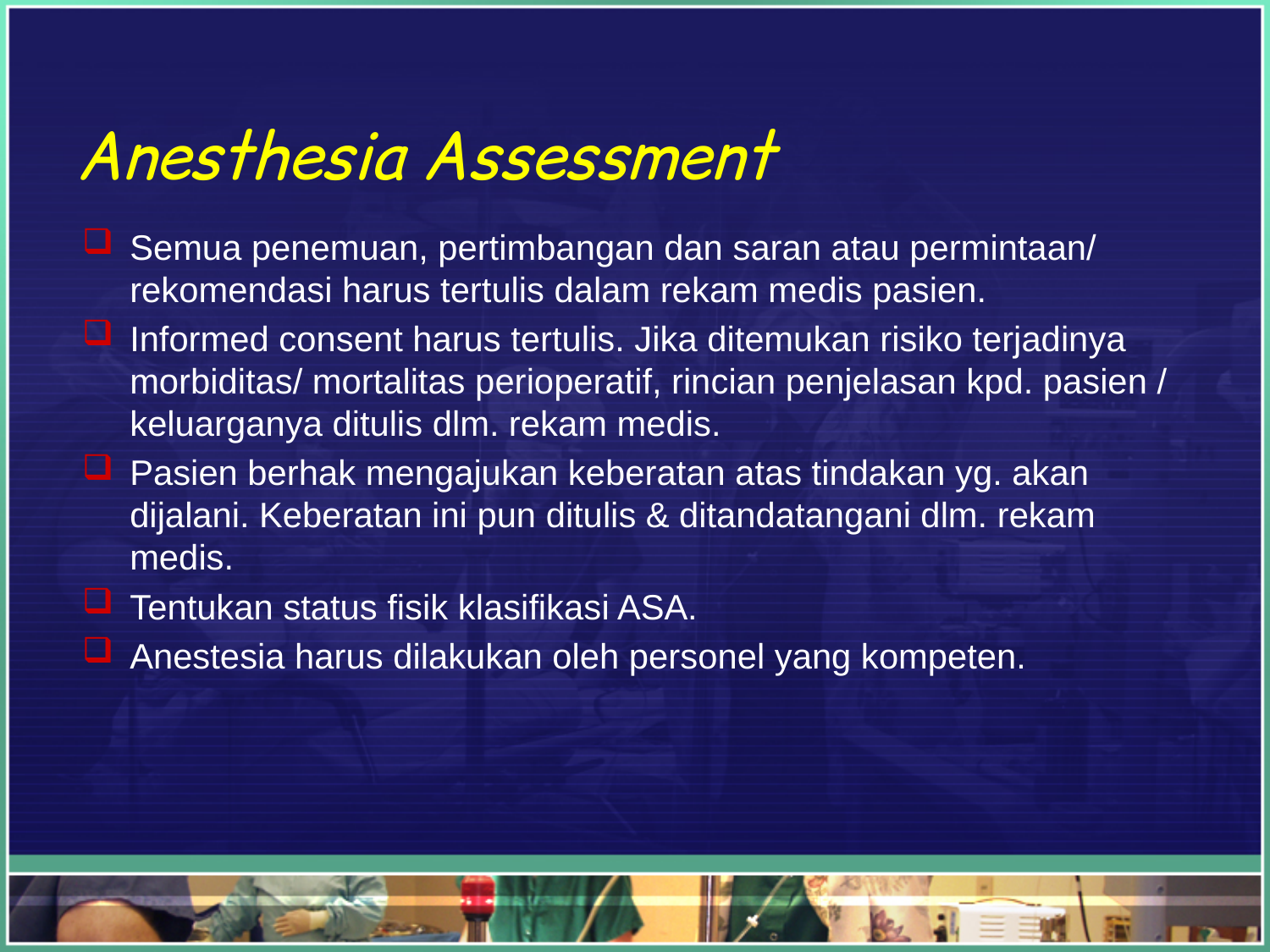

# Anesthesia Assessment
Semua penemuan, pertimbangan dan saran atau permintaan/ rekomendasi harus tertulis dalam rekam medis pasien.
Informed consent harus tertulis. Jika ditemukan risiko terjadinya morbiditas/ mortalitas perioperatif, rincian penjelasan kpd. pasien / keluarganya ditulis dlm. rekam medis.
Pasien berhak mengajukan keberatan atas tindakan yg. akan dijalani. Keberatan ini pun ditulis & ditandatangani dlm. rekam medis.
Tentukan status fisik klasifikasi ASA.
Anestesia harus dilakukan oleh personel yang kompeten.